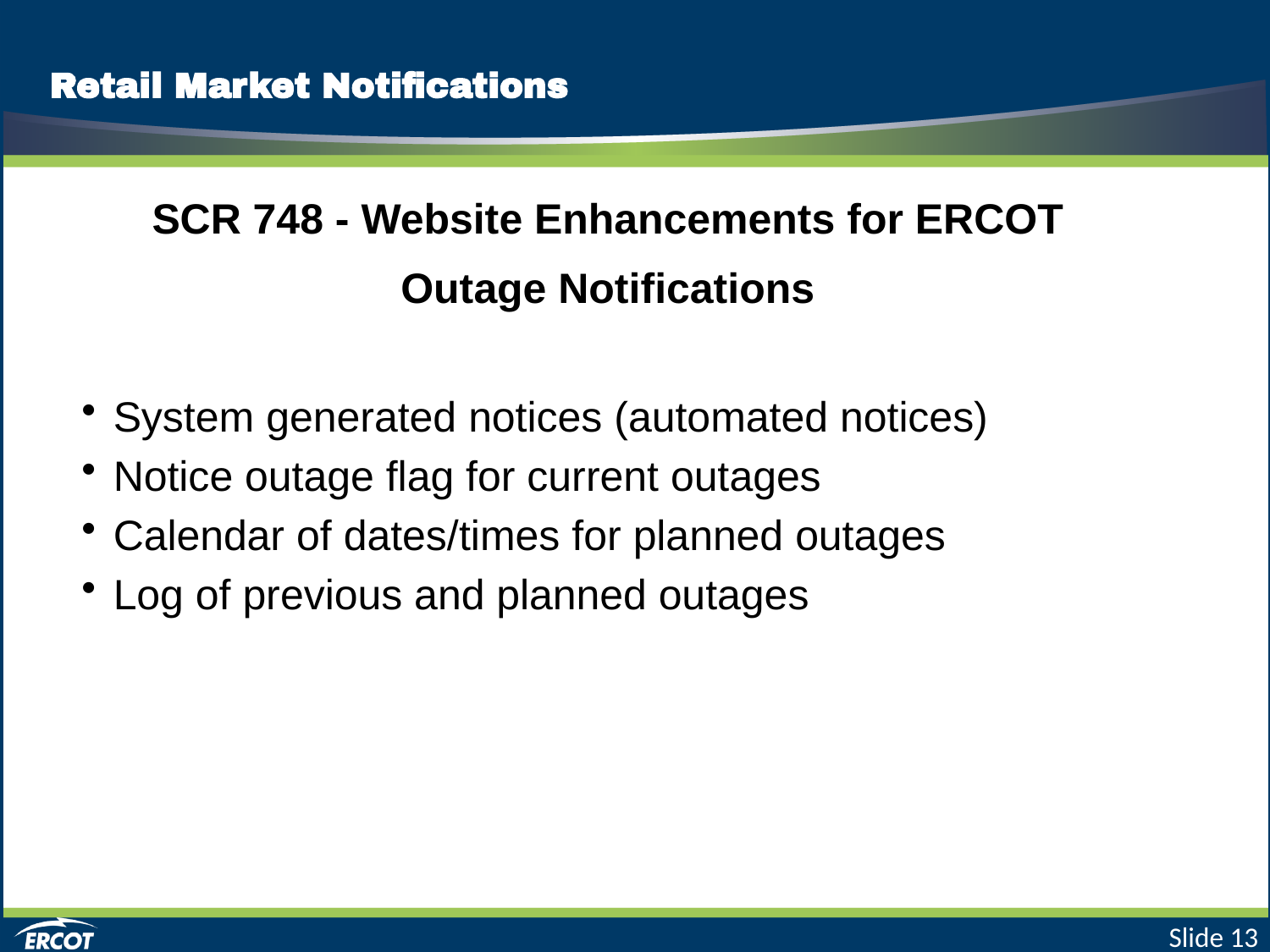

# Retail Market Notifications

SCR 748 - Website Enhancements for ERCOT
Outage Notifications

System generated notices (automated notices)
Notice outage flag for current outages
Calendar of dates/times for planned outages
Log of previous and planned outages